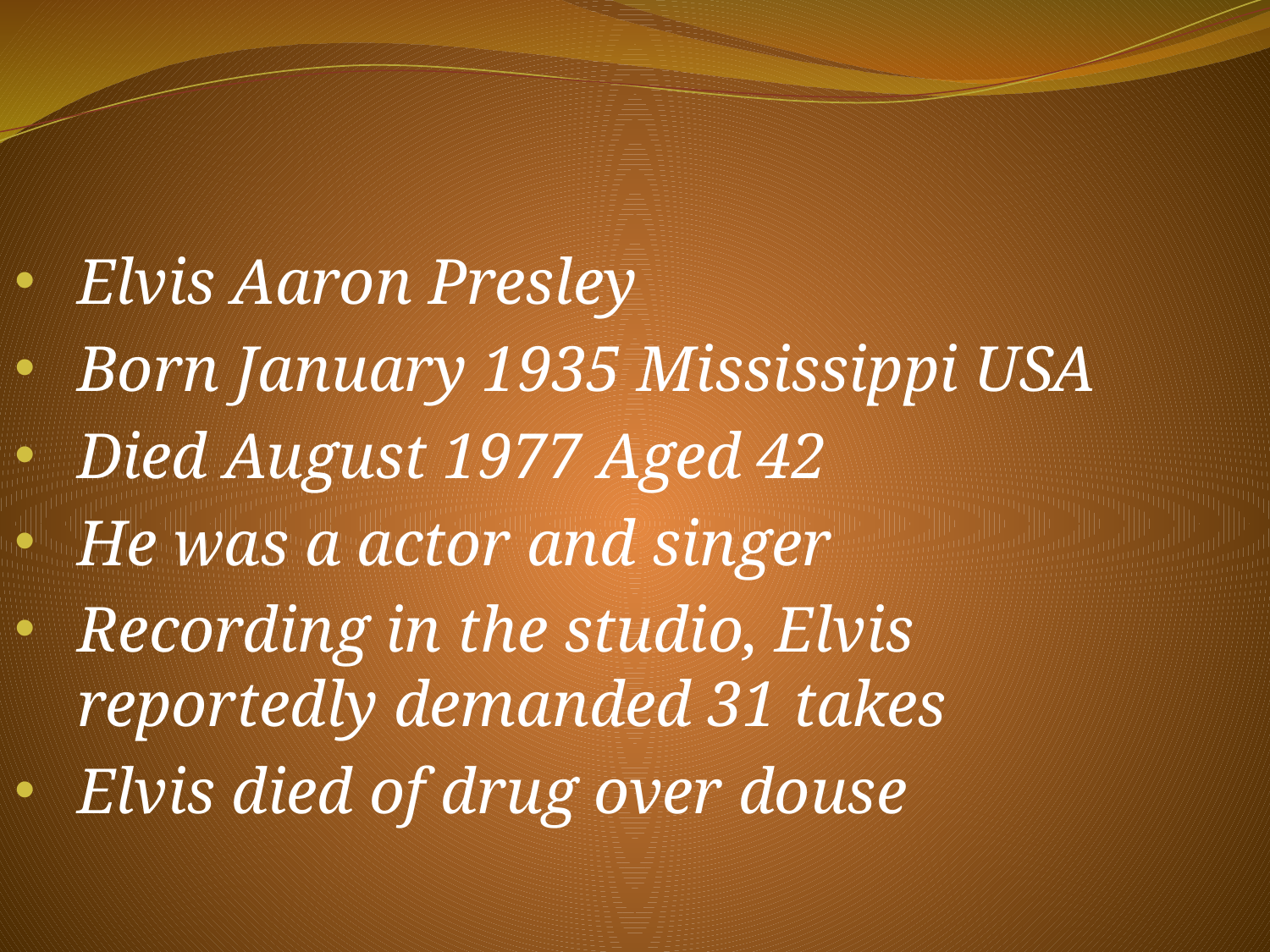

Elvis Aaron Presley
Born January 1935 Mississippi USA
Died August 1977 Aged 42
He was a actor and singer
Recording in the studio, Elvis reportedly demanded 31 takes
Elvis died of drug over douse